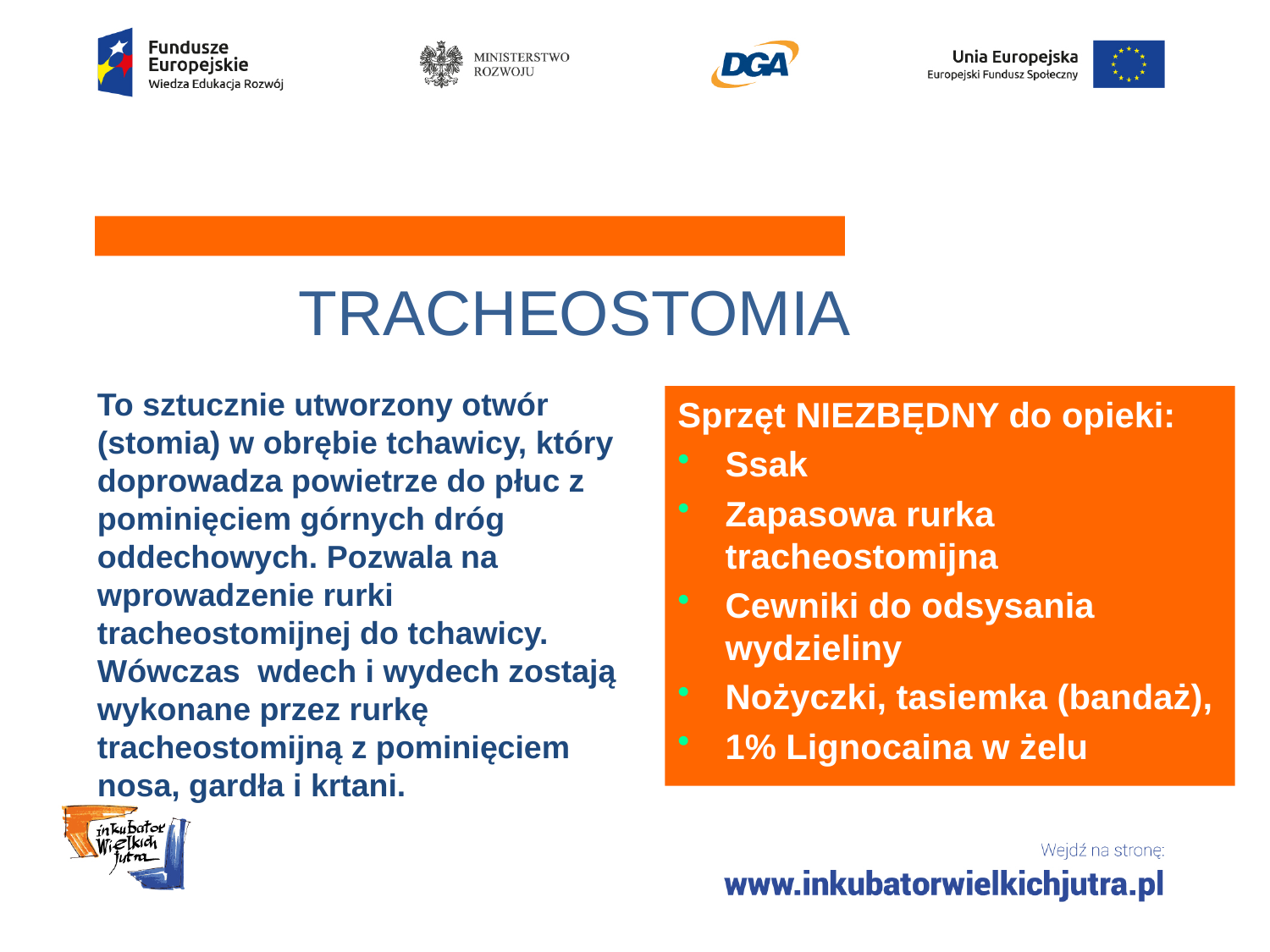

TRACHEOSTOMIA
To sztucznie utworzony otwór (stomia) w obrębie tchawicy, który doprowadza powietrze do płuc z pominięciem górnych dróg oddechowych. Pozwala na wprowadzenie rurki tracheostomijnej do tchawicy. Wówczas  wdech i wydech zostają wykonane przez rurkę tracheostomijną z pominięciem nosa, gardła i krtani.
Sprzęt NIEZBĘDNY do opieki:
Ssak
Zapasowa rurka tracheostomijna
Cewniki do odsysania wydzieliny
Nożyczki, tasiemka (bandaż),
1% Lignocaina w żelu